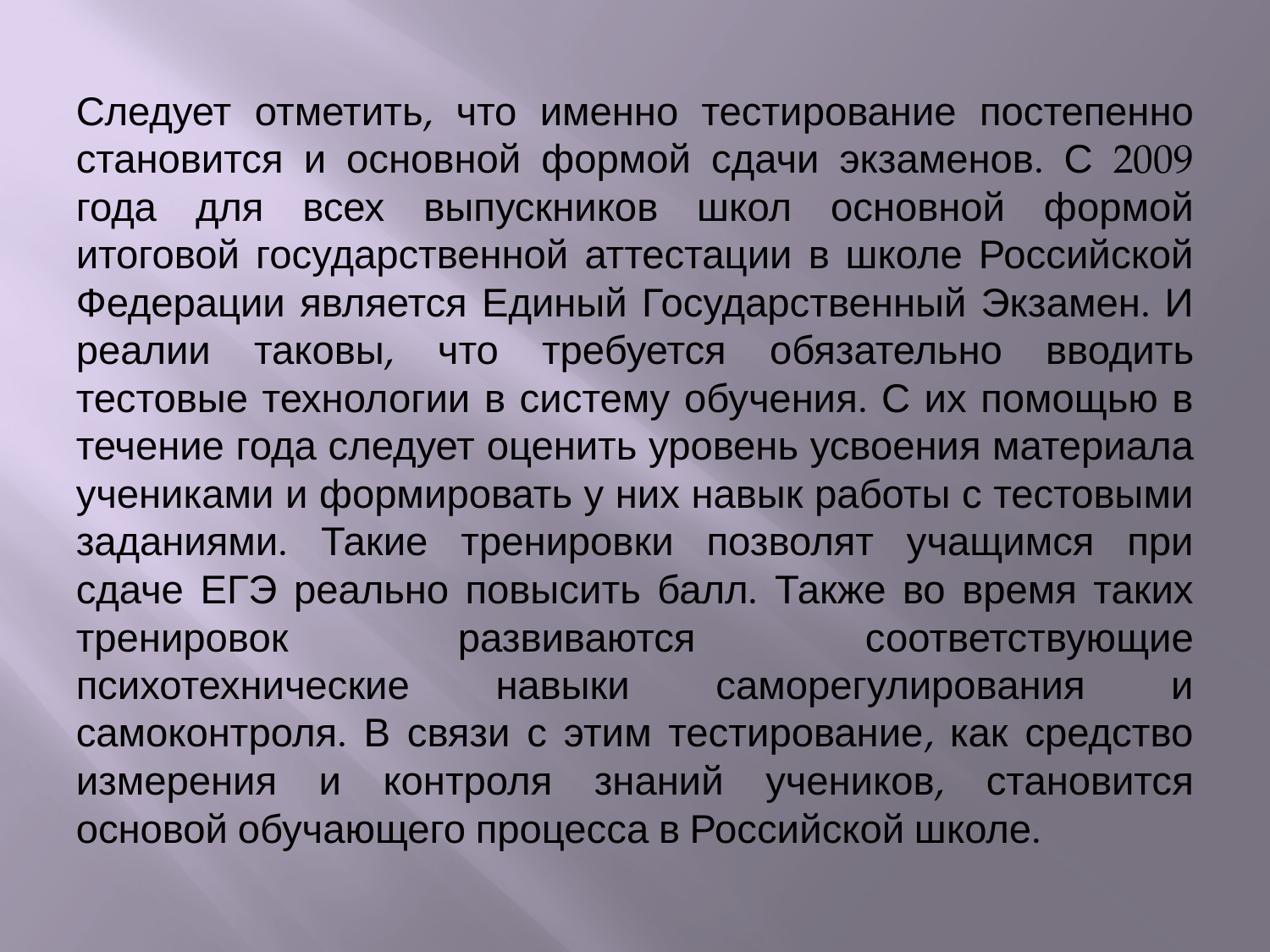

Следует отметить, что именно тестирование постепенно становится и основной формой сдачи экзаменов. С 2009 года для всех выпускников школ основной формой итоговой государственной аттестации в школе Российской Федерации является Единый Государственный Экзамен. И реалии таковы, что требуется обязательно вводить тестовые технологии в систему обучения. С их помощью в течение года следует оценить уровень усвоения материала учениками и формировать у них навык работы с тестовыми заданиями. Такие тренировки позволят учащимся при сдаче ЕГЭ реально повысить балл. Также во время таких тренировок развиваются соответствующие психотехнические навыки саморегулирования и самоконтроля. В связи с этим тестирование, как средство измерения и контроля знаний учеников, становится основой обучающего процесса в Российской школе.